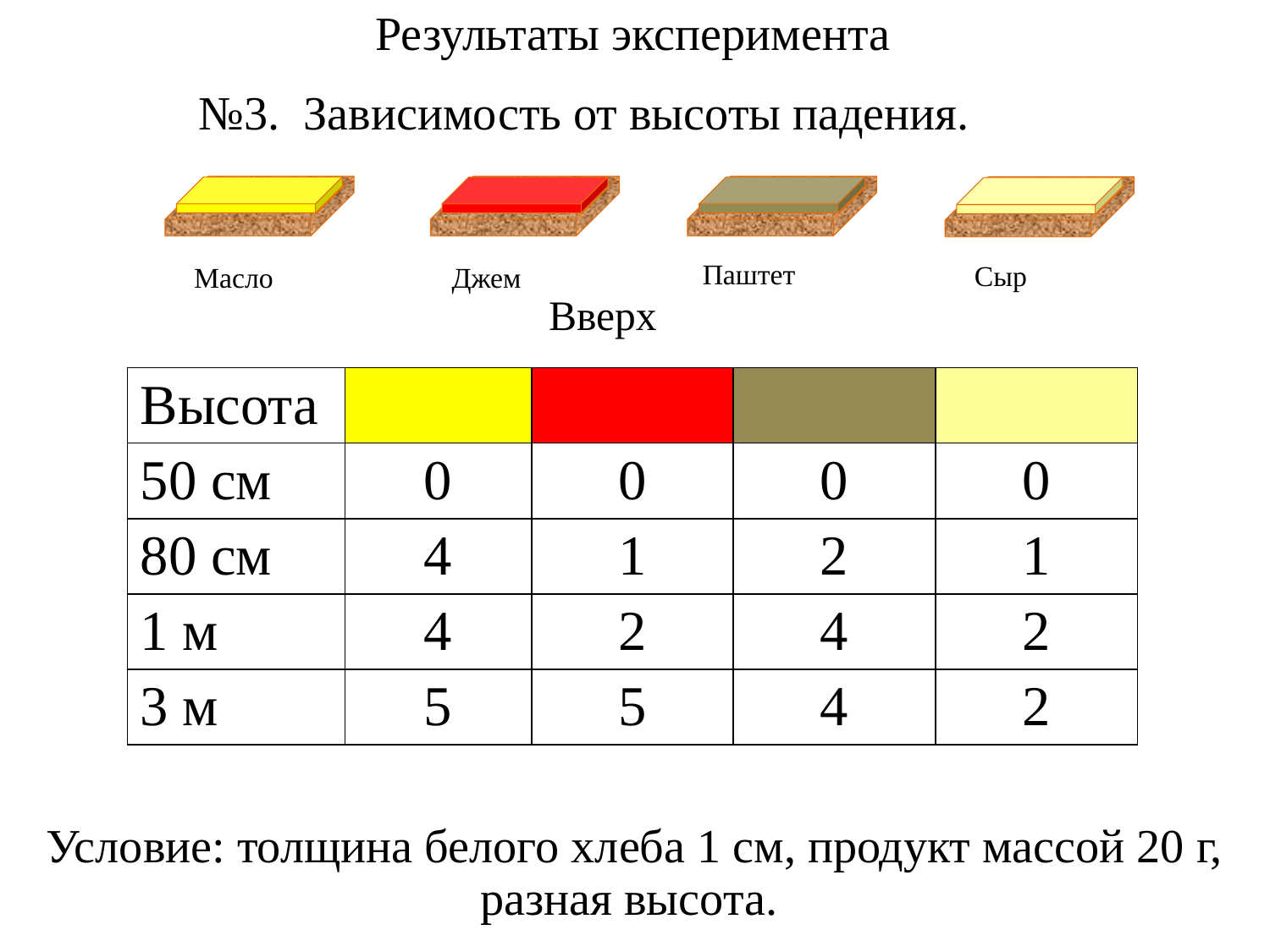

Результаты эксперимента
№3.  Зависимость от высоты падения.

 Паштет
 Сыр
 Масло
 Джем
Вверх
| Высота |  |  |  |  |
| --- | --- | --- | --- | --- |
| 50 см | 0 | 0 | 0 | 0 |
| 80 см | 4 | 1 | 2 | 1 |
| 1 м | 4 | 2 | 4 | 2 |
| 3 м | 5 | 5 | 4 | 2 |
Условие: толщина белого хлеба 1 см, продукт массой 20 г, разная высота.